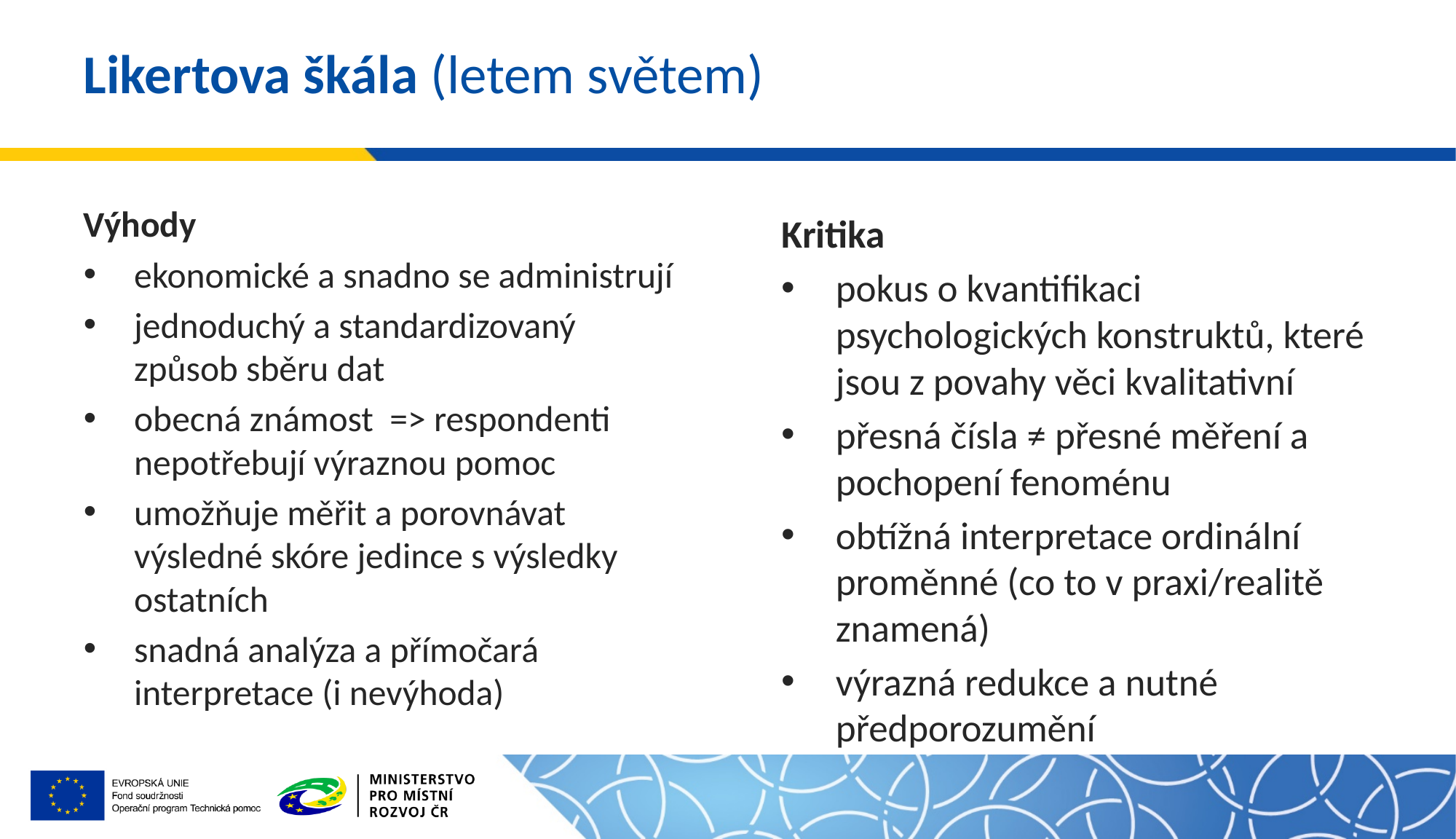

# Likertova škála (letem světem)
Výhody
ekonomické a snadno se administrují
jednoduchý a standardizovaný způsob sběru dat
obecná známost  => respondenti nepotřebují výraznou pomoc
umožňuje měřit a porovnávat výsledné skóre jedince s výsledky ostatních
snadná analýza a přímočará interpretace (i nevýhoda)
Kritika
pokus o kvantifikaci psychologických konstruktů, které jsou z povahy věci kvalitativní
přesná čísla ≠ přesné měření a pochopení fenoménu
obtížná interpretace ordinální proměnné (co to v praxi/realitě znamená)
výrazná redukce a nutné předporozumění